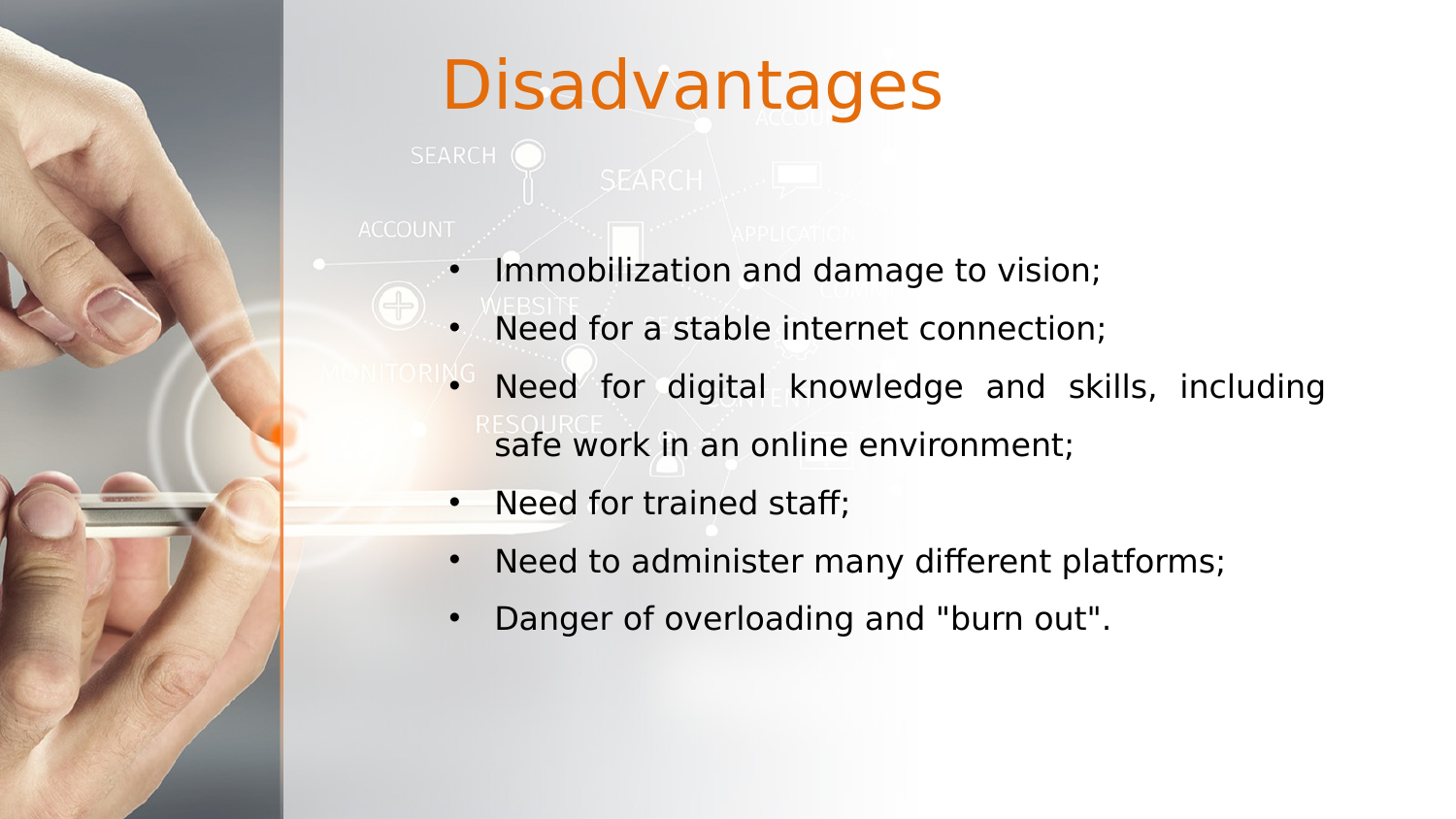

# Disadvantages
Immobilization and damage to vision;
Need for a stable internet connection;
Need for digital knowledge and skills, including safe work in an online environment;
Need for trained staff;
Need to administer many different platforms;
Danger of overloading and "burn out".